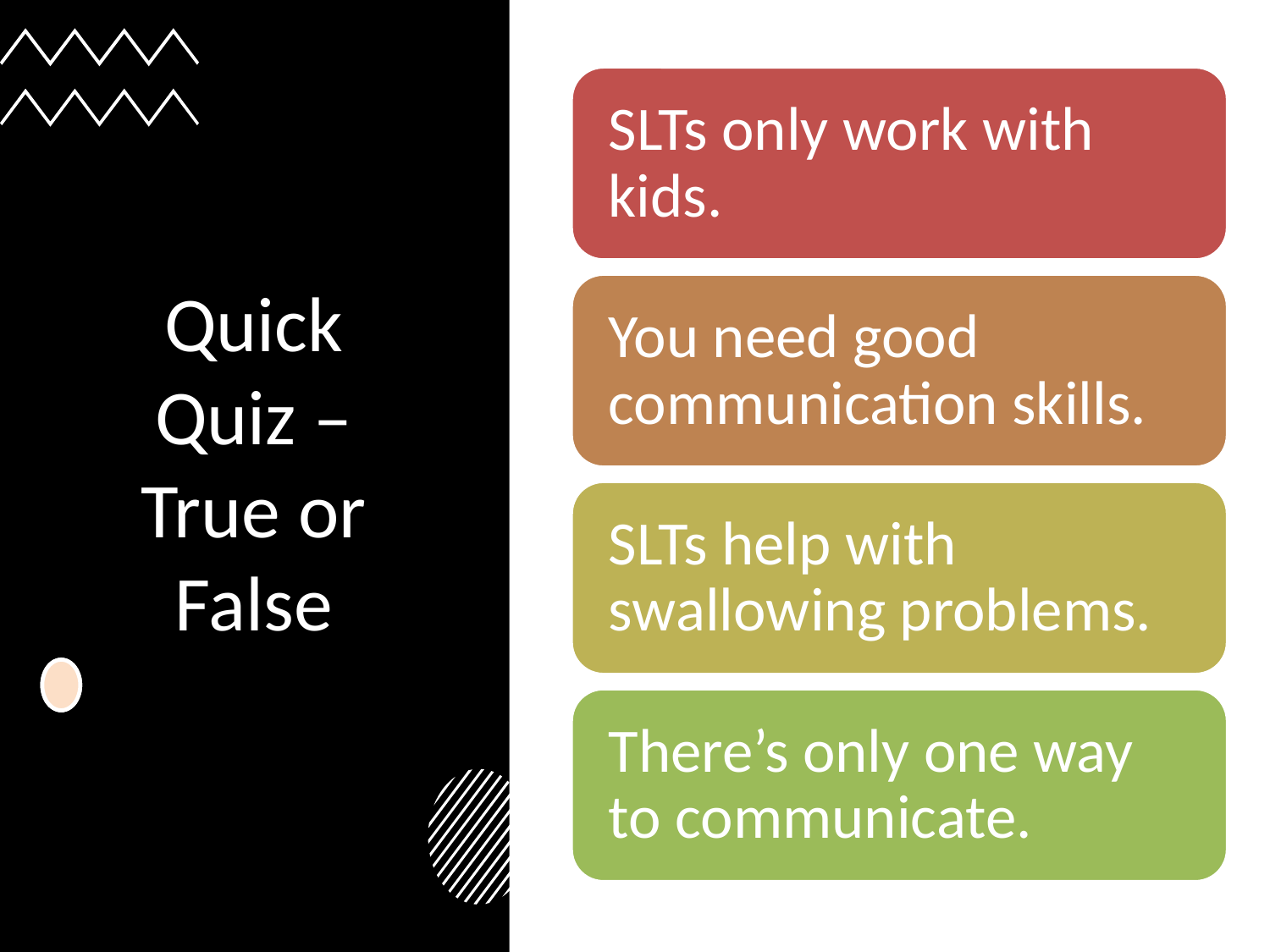

SLTs only work with kids.
You need good communication skills.
SLTs help with swallowing problems.
There’s only one way to communicate.
# Quick Quiz – True or False